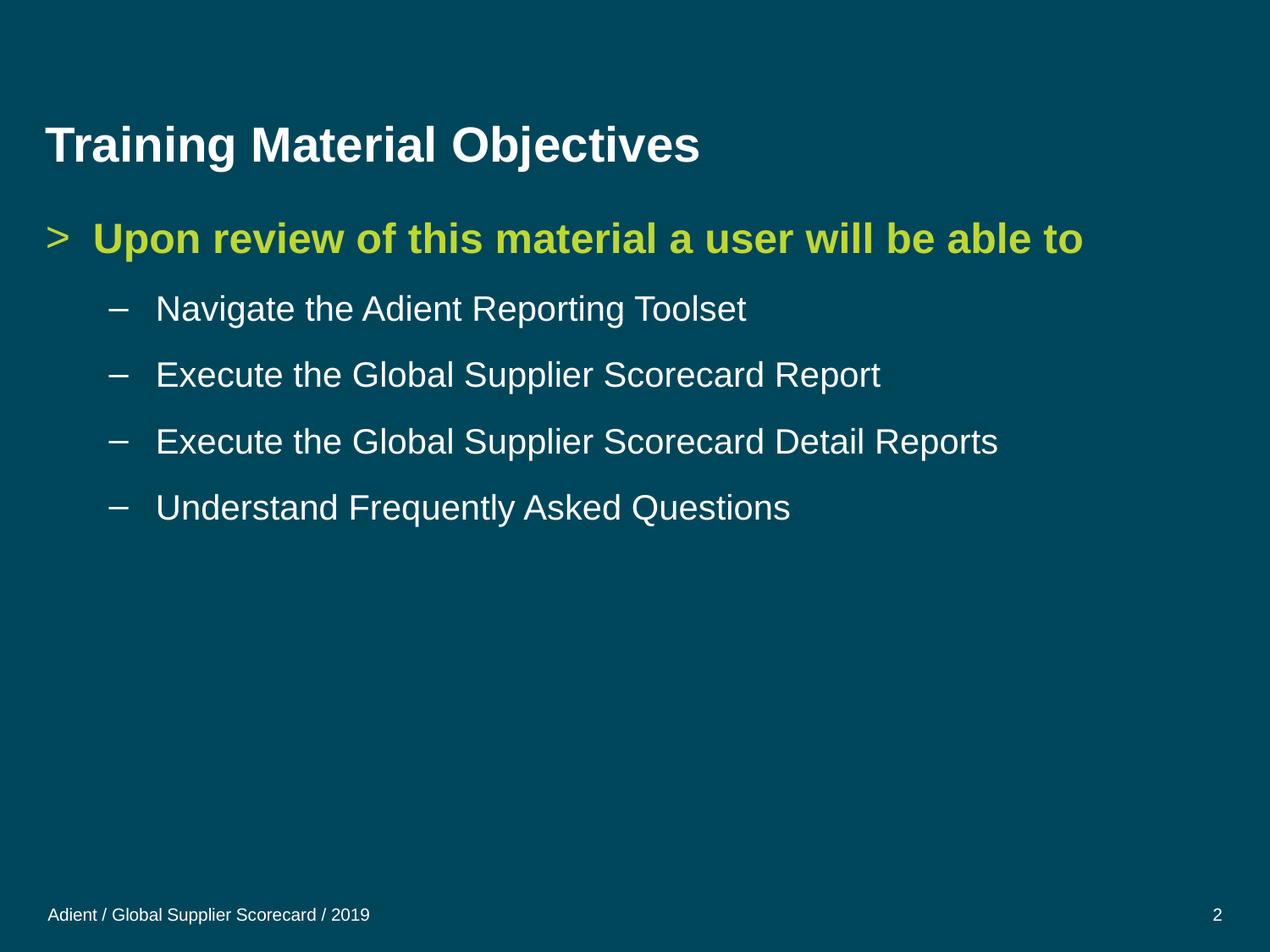

# Training Material Objectives
Upon review of this material a user will be able to
Navigate the Adient Reporting Toolset
Execute the Global Supplier Scorecard Report
Execute the Global Supplier Scorecard Detail Reports
Understand Frequently Asked Questions
Adient / Global Supplier Scorecard / 2019
2